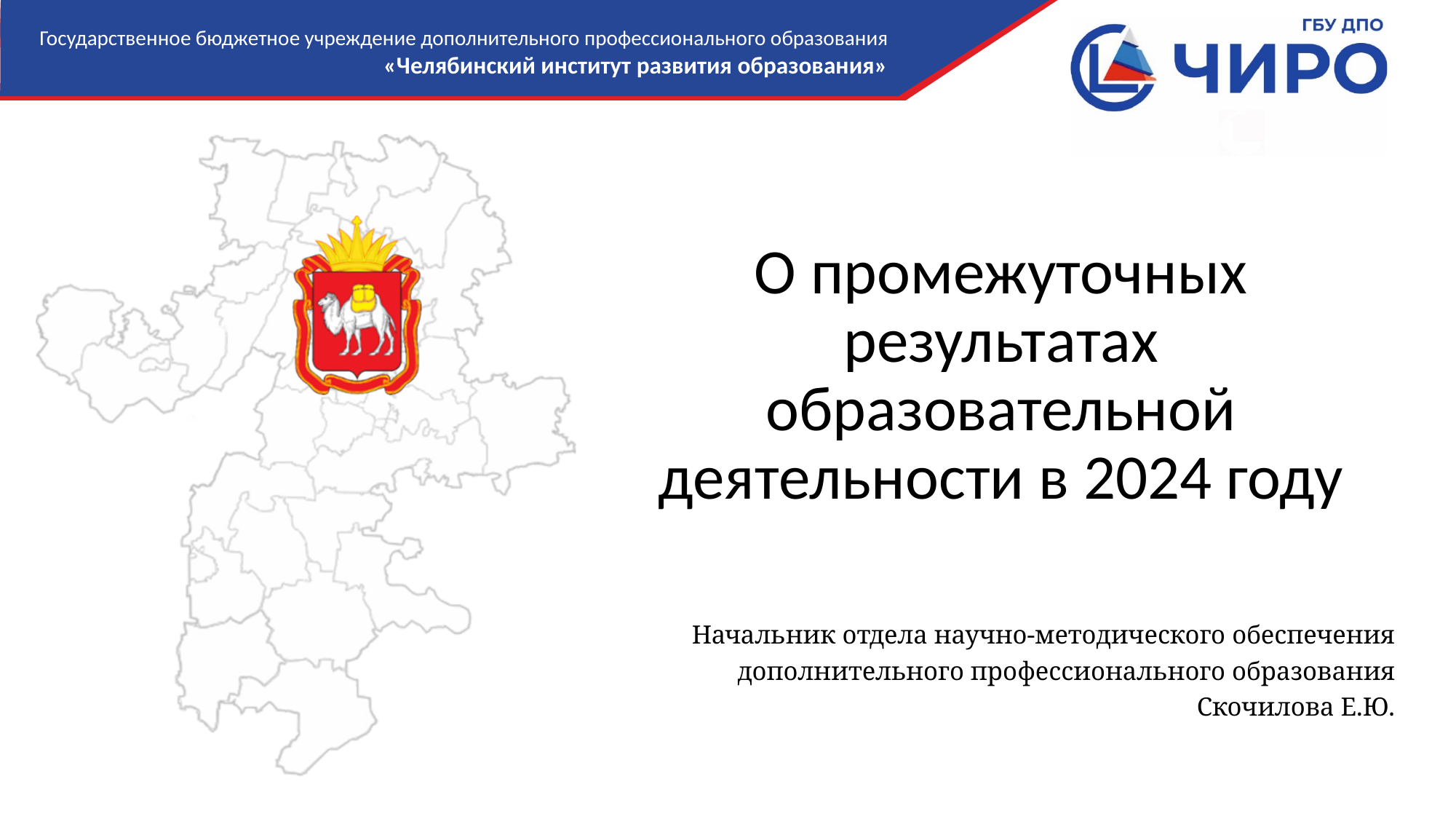

# О промежуточных результатах образовательной деятельности в 2024 году

Начальник отдела научно-методического обеспечения дополнительного профессионального образования Скочилова Е.Ю.